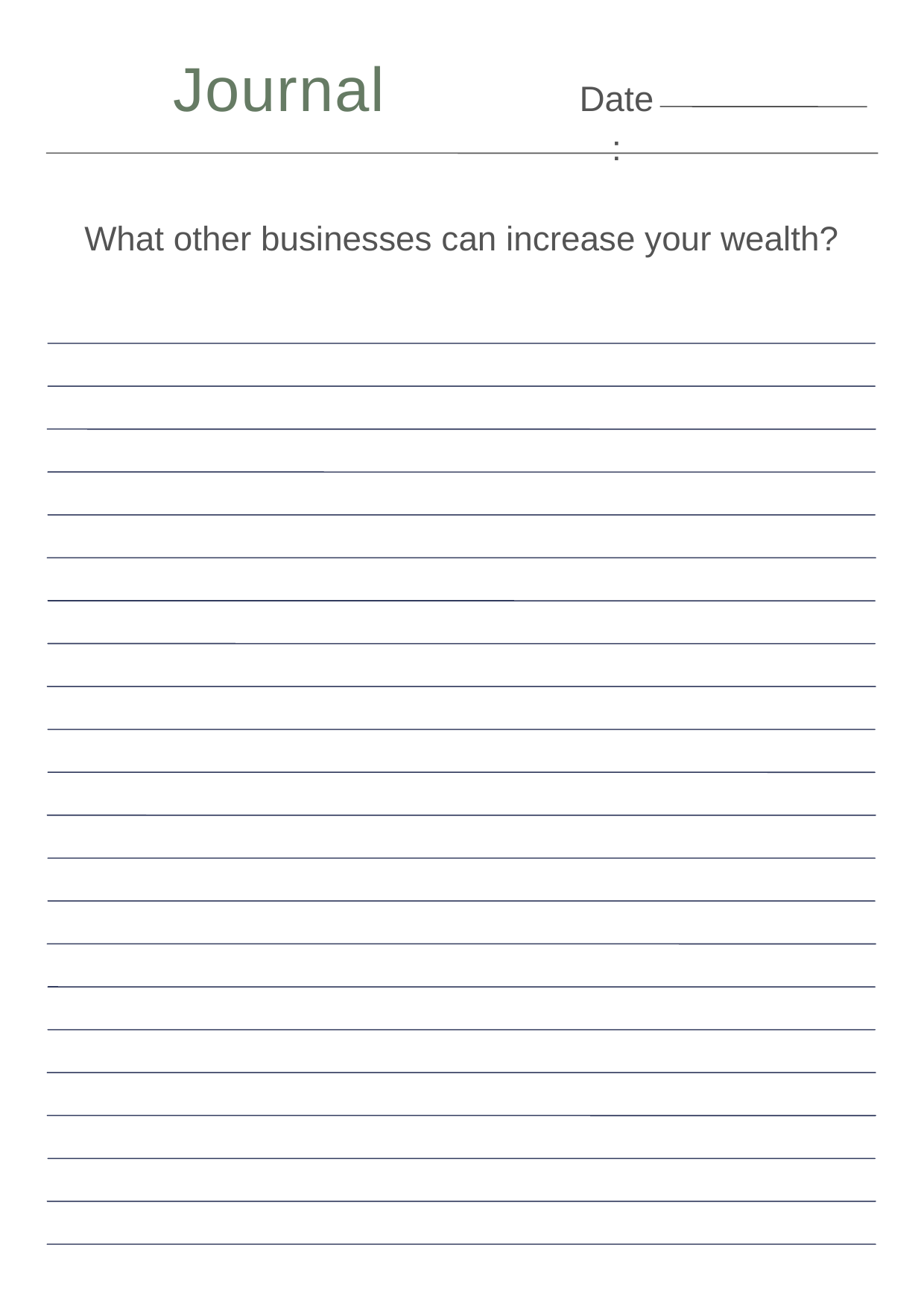

Journal
Date:

What other businesses can increase your wealth?